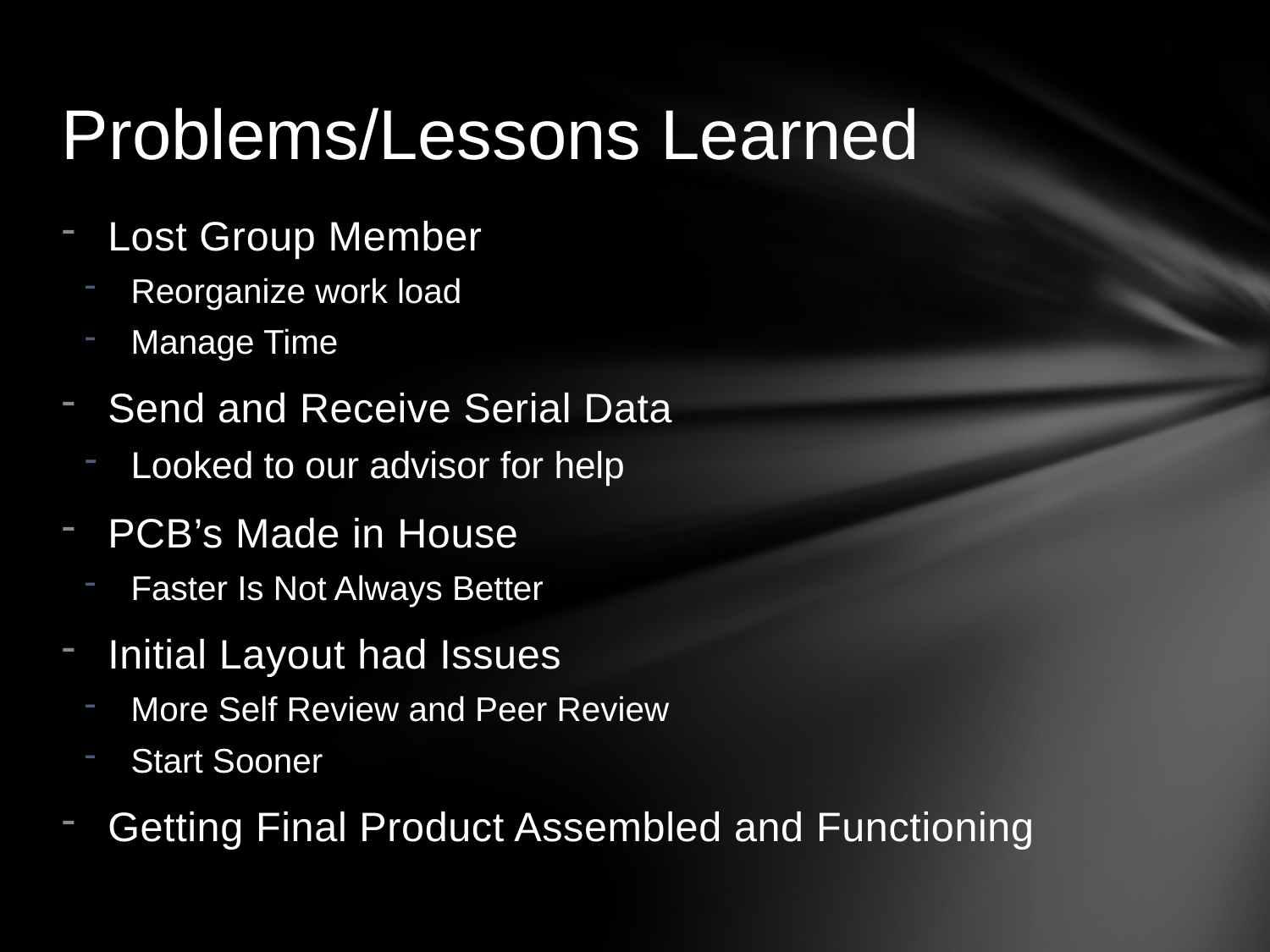

# Problems/Lessons Learned
Lost Group Member
Reorganize work load
Manage Time
Send and Receive Serial Data
Looked to our advisor for help
PCB’s Made in House
Faster Is Not Always Better
Initial Layout had Issues
More Self Review and Peer Review
Start Sooner
Getting Final Product Assembled and Functioning